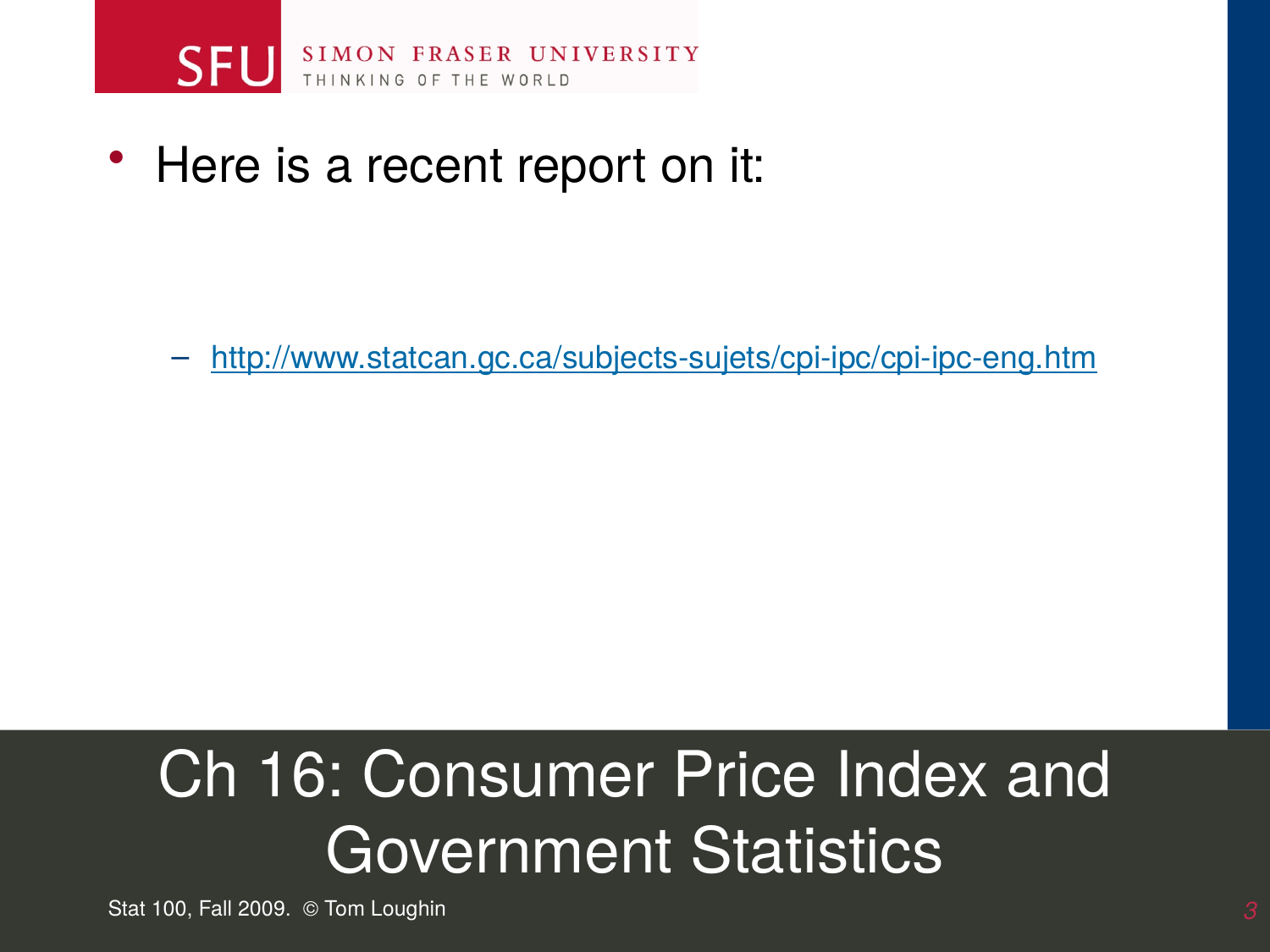

Here is a recent report on it:

http://www.statcan.gc.ca/subjects-sujets/cpi-ipc/cpi-ipc-eng.htm
# Ch 16: Consumer Price Index and Government Statistics
Stat 100, Fall 2009.  © Tom Loughin
3